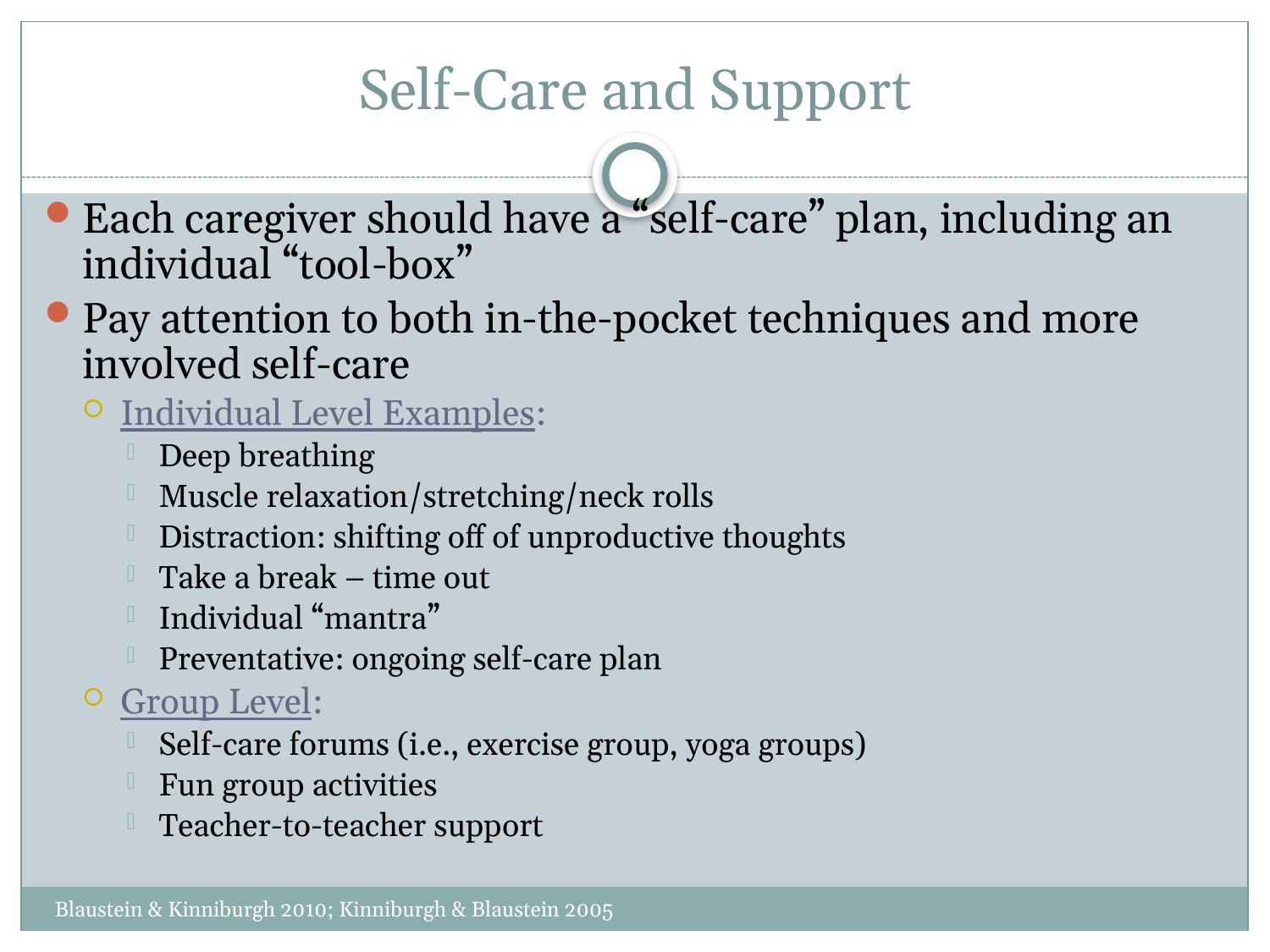

# Self-Care and Support
Each caregiver should have a “self-care” plan, including an individual “tool-box”
Pay attention to both in-the-pocket techniques and more involved self-care
Individual Level Examples:
Deep breathing
Muscle relaxation/stretching/neck rolls
Distraction: shifting off of unproductive thoughts
Take a break – time out
Individual “mantra”
Preventative: ongoing self-care plan
Group Level:
Self-care forums (i.e., exercise group, yoga groups)
Fun group activities
Teacher-to-teacher support
Blaustein & Kinniburgh 2010; Kinniburgh & Blaustein 2005